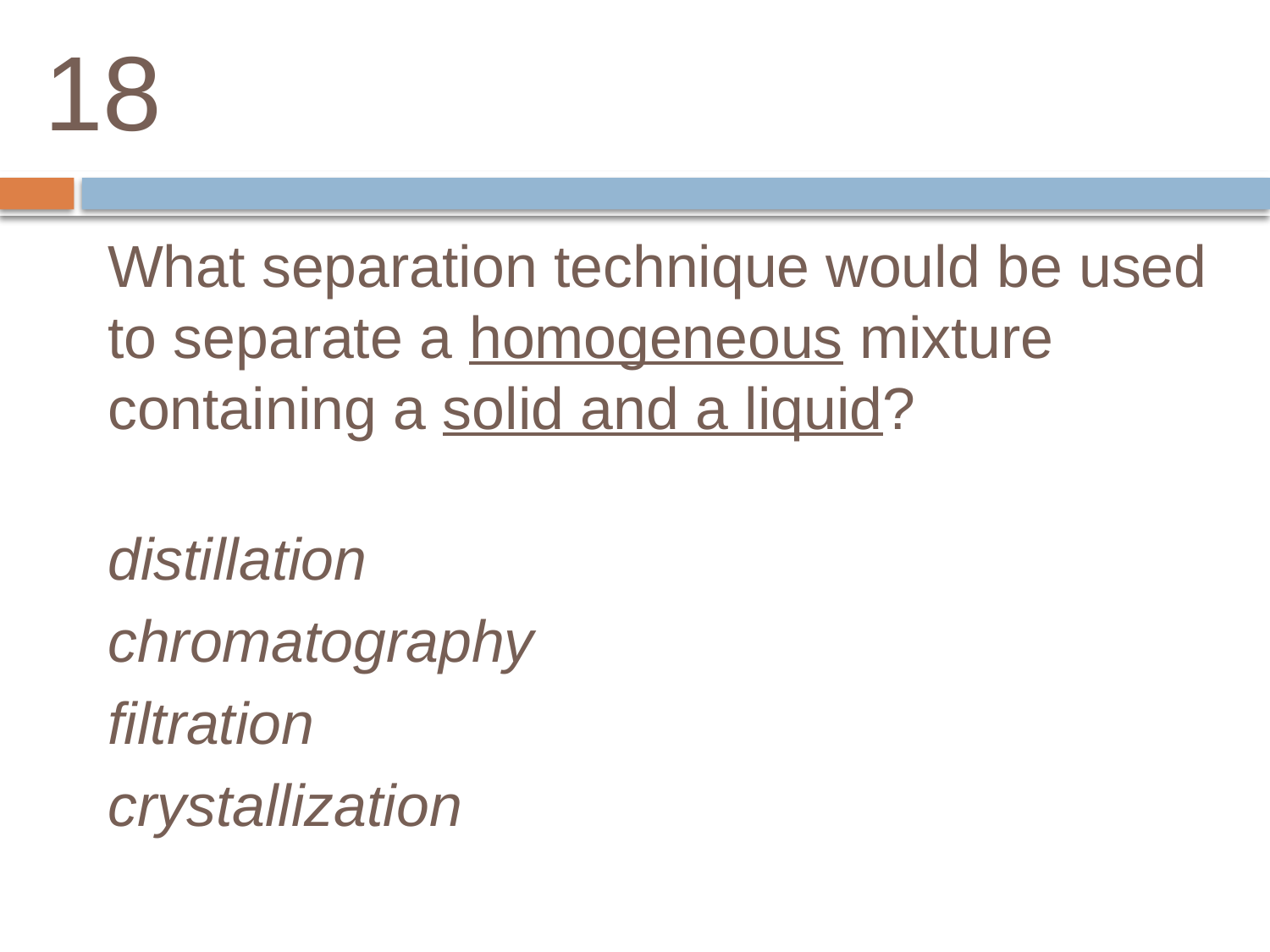

18
What separation technique would be used to separate a homogeneous mixture containing a solid and a liquid?

distillation
chromatography
filtration
crystallization